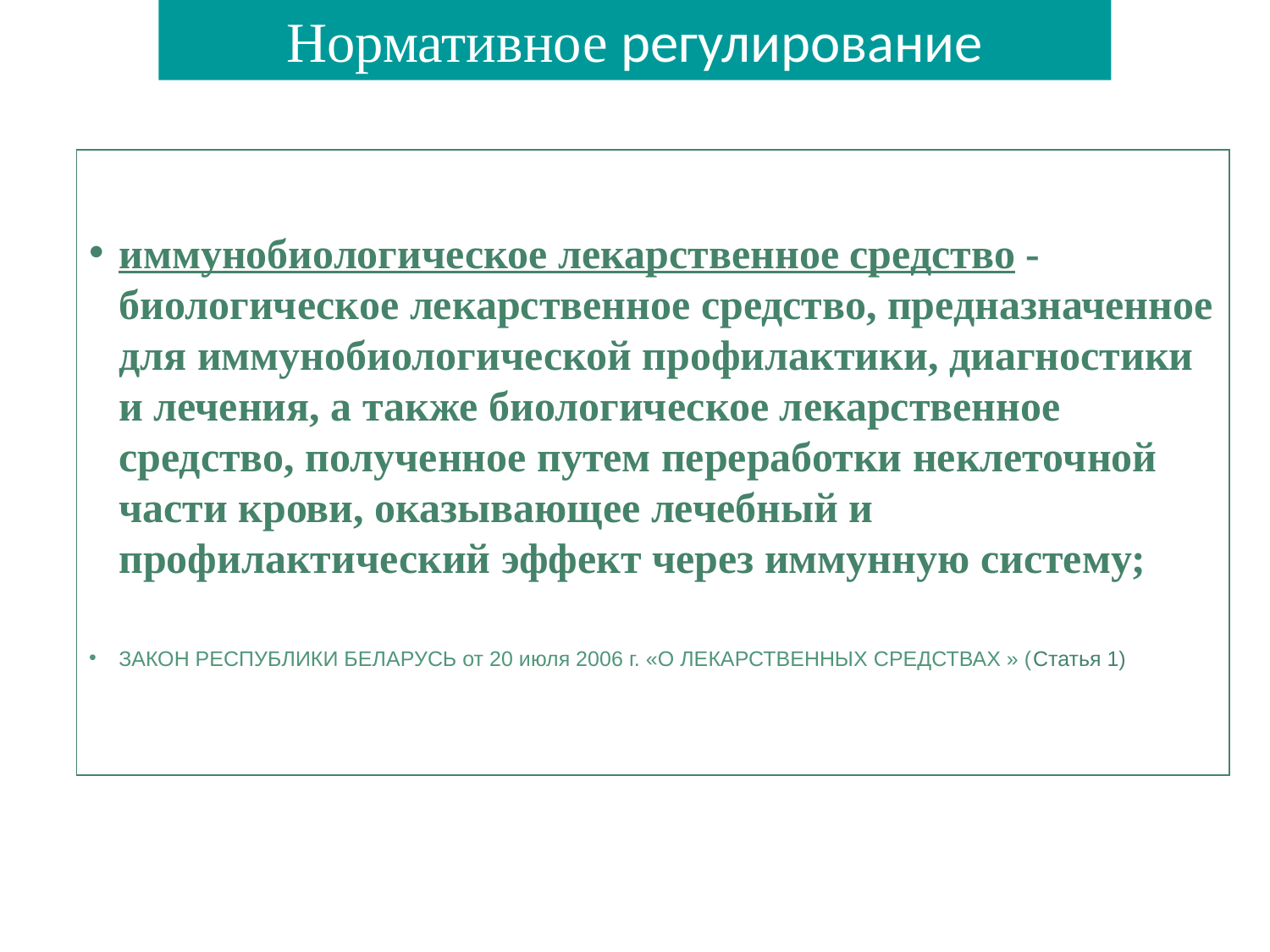

Нормативное регулирование

иммунобиологическое лекарственное средство - биологическое лекарственное средство, предназначенное для иммунобиологической профилактики, диагностики и лечения, а также биологическое лекарственное средство, полученное путем переработки неклеточной части крови, оказывающее лечебный и профилактический эффект через иммунную систему;

ЗАКОН РЕСПУБЛИКИ БЕЛАРУСЬ от 20 июля 2006 г. «О ЛЕКАРСТВЕННЫХ СРЕДСТВАХ » (Статья 1)